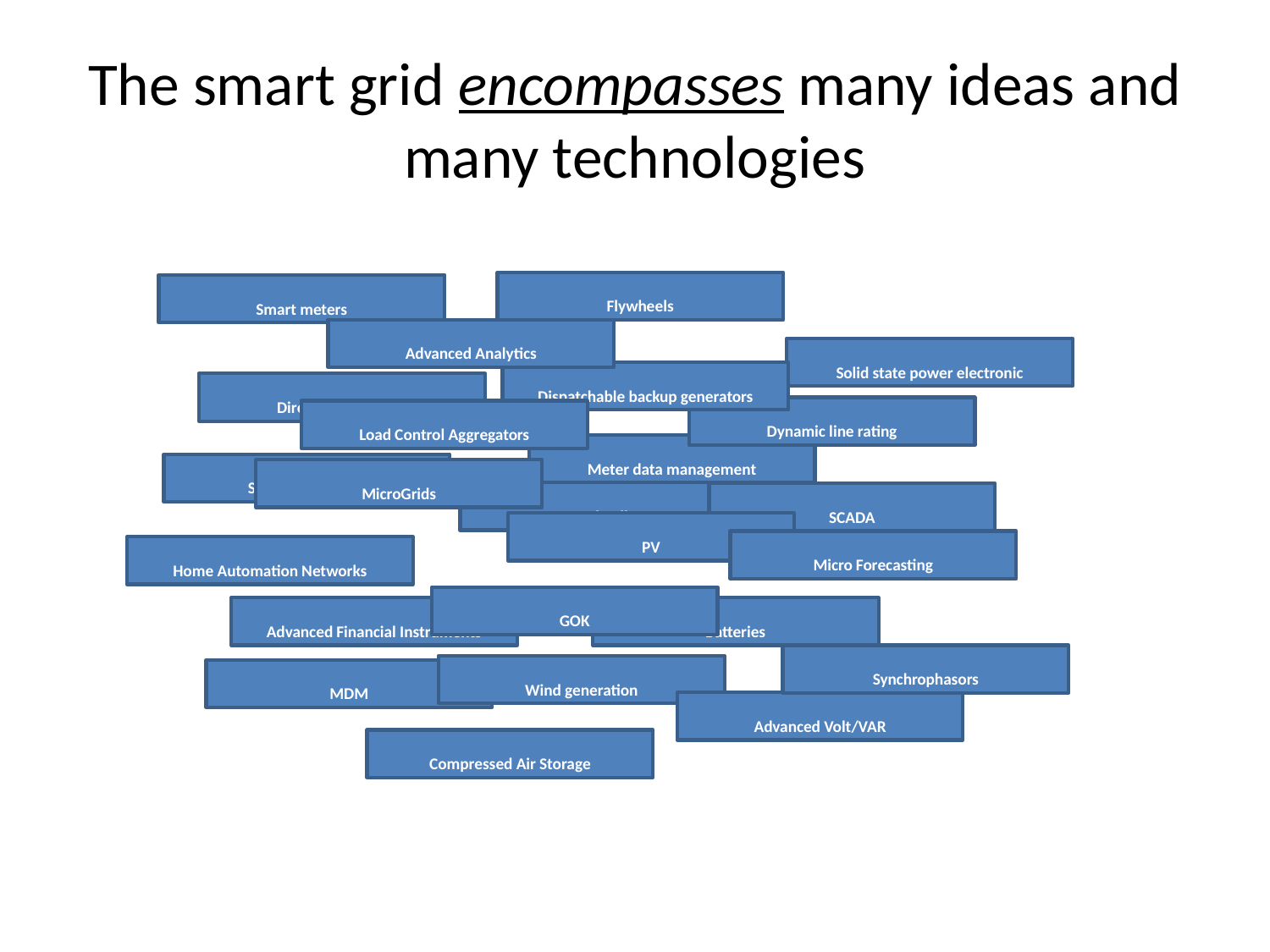

# The smart grid encompasses many ideas and many technologies
Flywheels
Smart meters
Advanced Analytics
Solid state power electronic
Dispatchable backup generators
Direct Load Control
Dynamic line rating
Load Control Aggregators
Meter data management
Smart Appliances
MicroGrids
Fuel Cells
SCADA
PV
Micro Forecasting
Home Automation Networks
GOK
Advanced Financial Instruments
Batteries
Synchrophasors
Wind generation
MDM
Advanced Volt/VAR
Compressed Air Storage